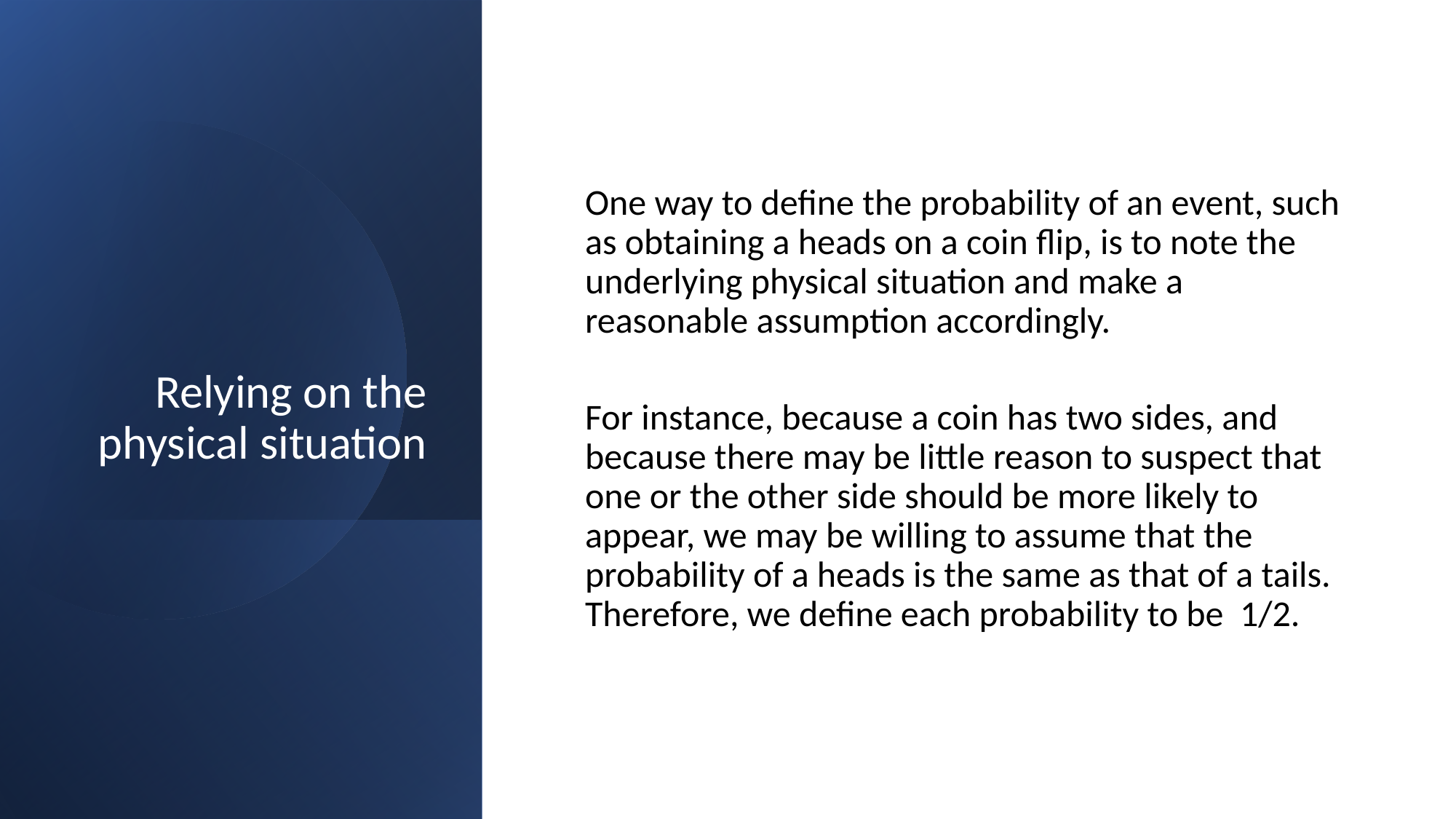

# Relying on the physical situation
One way to define the probability of an event, such as obtaining a heads on a coin flip, is to note the underlying physical situation and make a reasonable assumption accordingly.

For instance, because a coin has two sides, and because there may be little reason to suspect that one or the other side should be more likely to appear, we may be willing to assume that the probability of a heads is the same as that of a tails.  Therefore, we define each probability to be  1/2.